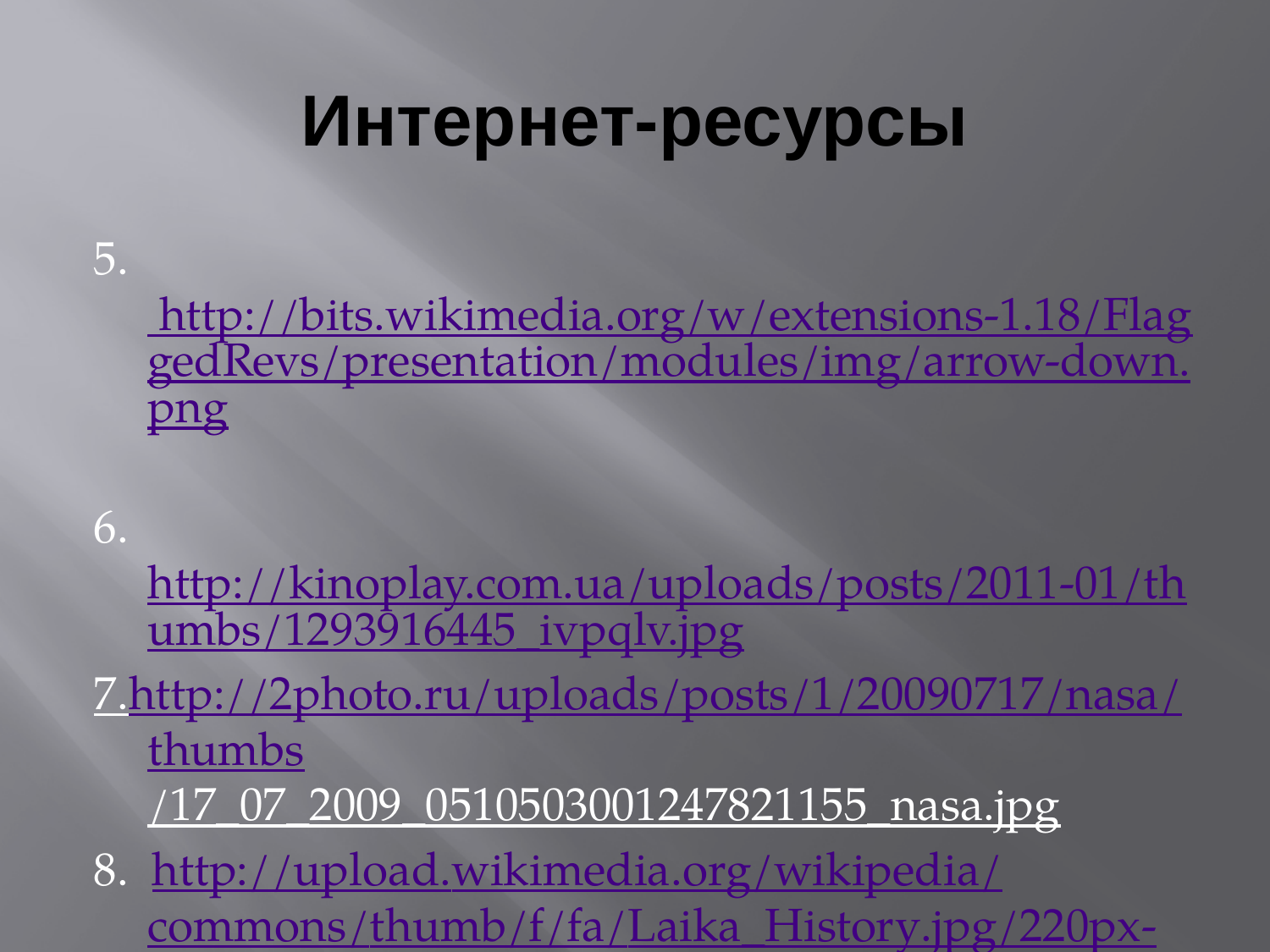

# Интернет-ресурсы
5. http://bits.wikimedia.org/w/extensions-1.18/FlaggedRevs/presentation/modules/img/arrow-down.png
6.  http://kinoplay.com.ua/uploads/posts/2011-01/thumbs/1293916445_ivpqlv.jpg
7.http://2photo.ru/uploads/posts/1/20090717/nasa/thumbs/17_07_2009_0510503001247821155_nasa.jpg
8.  http://upload.wikimedia.org/wikipedia/commons/thumb/f/fa/Laika_History.jpg/220px-Laika_History.jpg